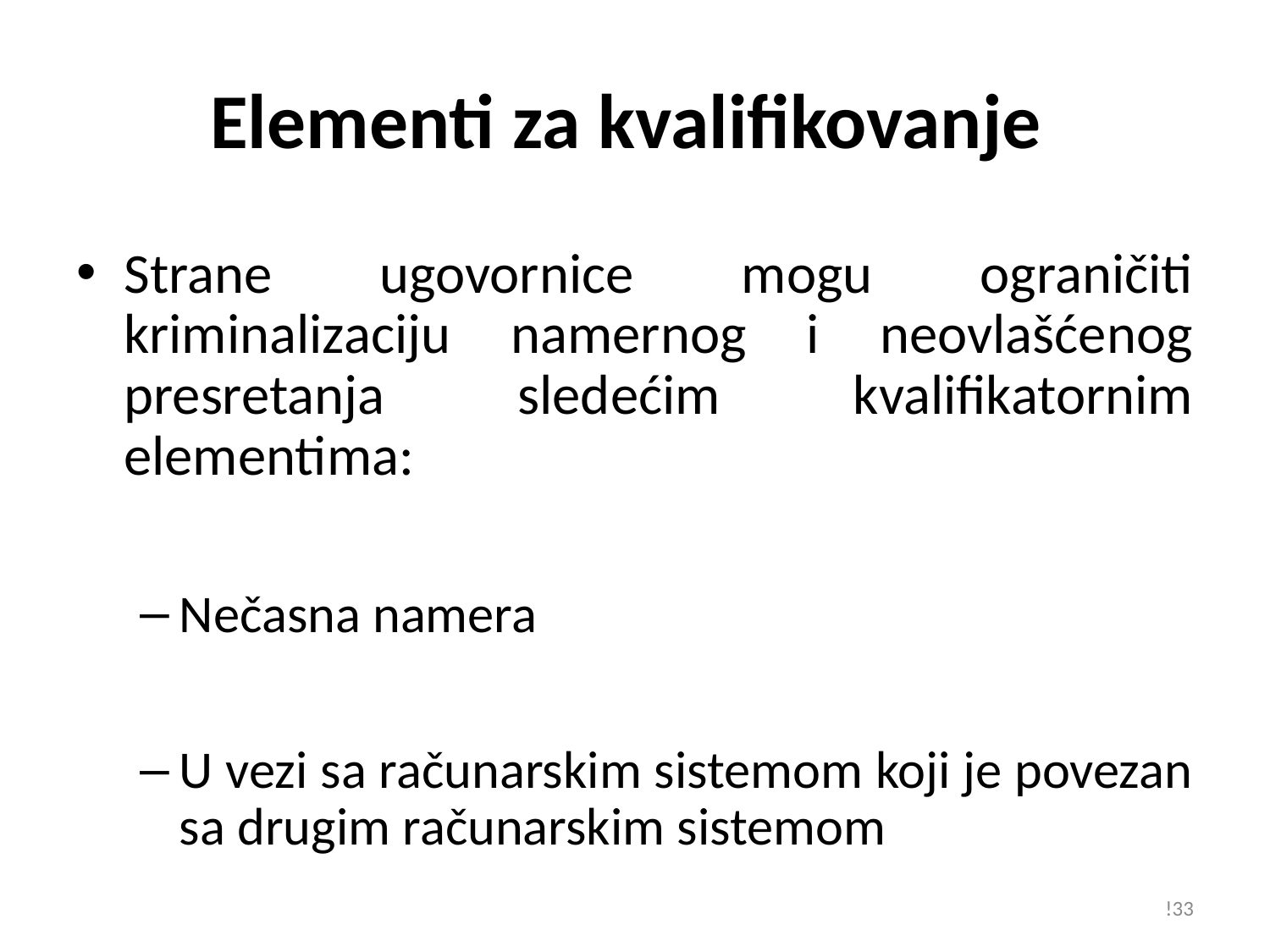

# Elementi za kvalifikovanje
Strane ugovornice mogu ograničiti kriminalizaciju namernog i neovlašćenog presretanja sledećim kvalifikatornim elementima:

Nečasna namera

U vezi sa računarskim sistemom koji je povezan sa drugim računarskim sistemom
!33